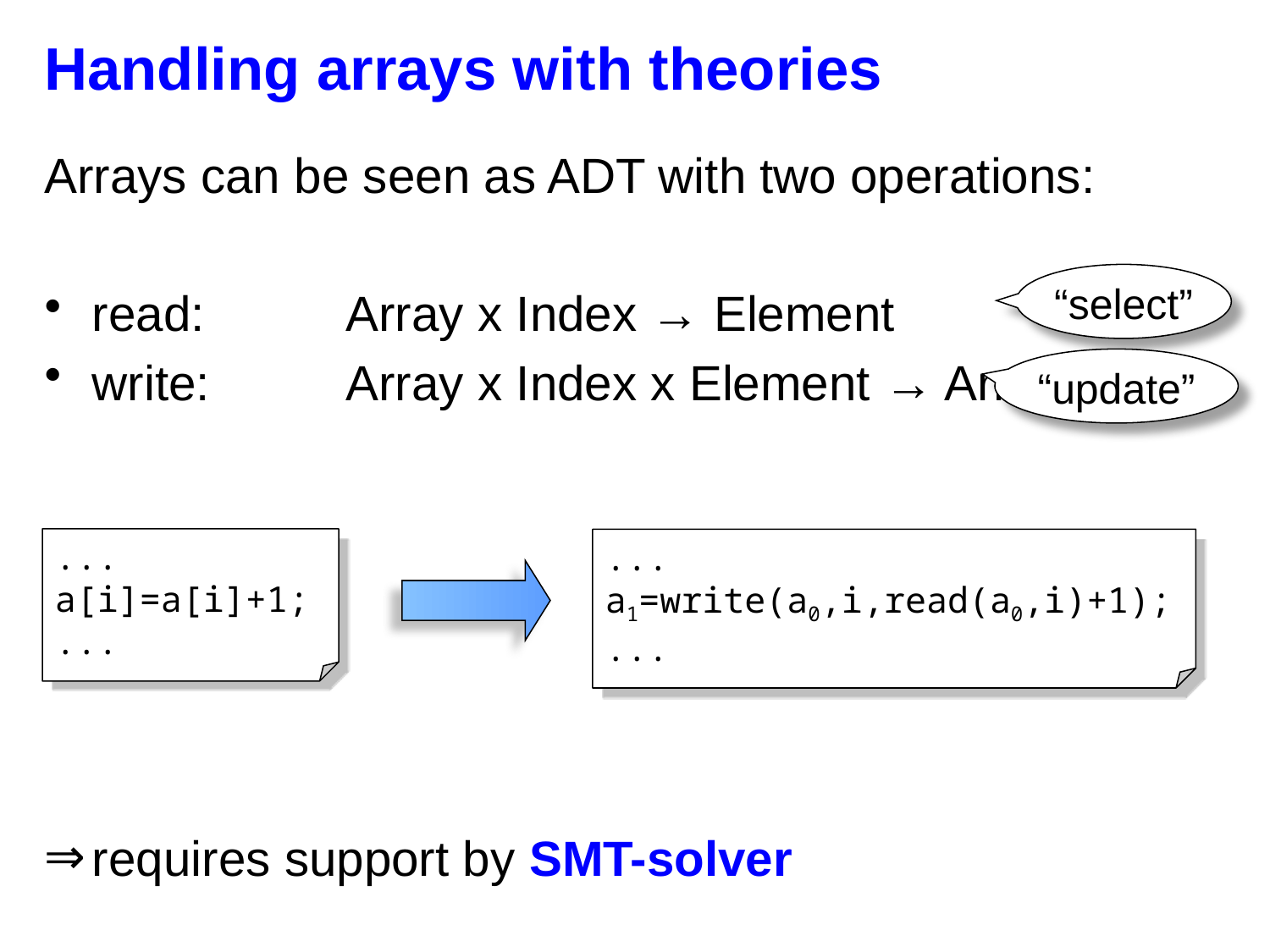

# Handling arrays with theories
Arrays can be seen as ADT with two operations:

read:		Array x Index → Element
write:		Array x Index x Element → Array

requires support by SMT-solver
“select”
“update”
...
a[i]=a[i]+1;
...
...
a1=write(a0,i,read(a0,i)+1);
...